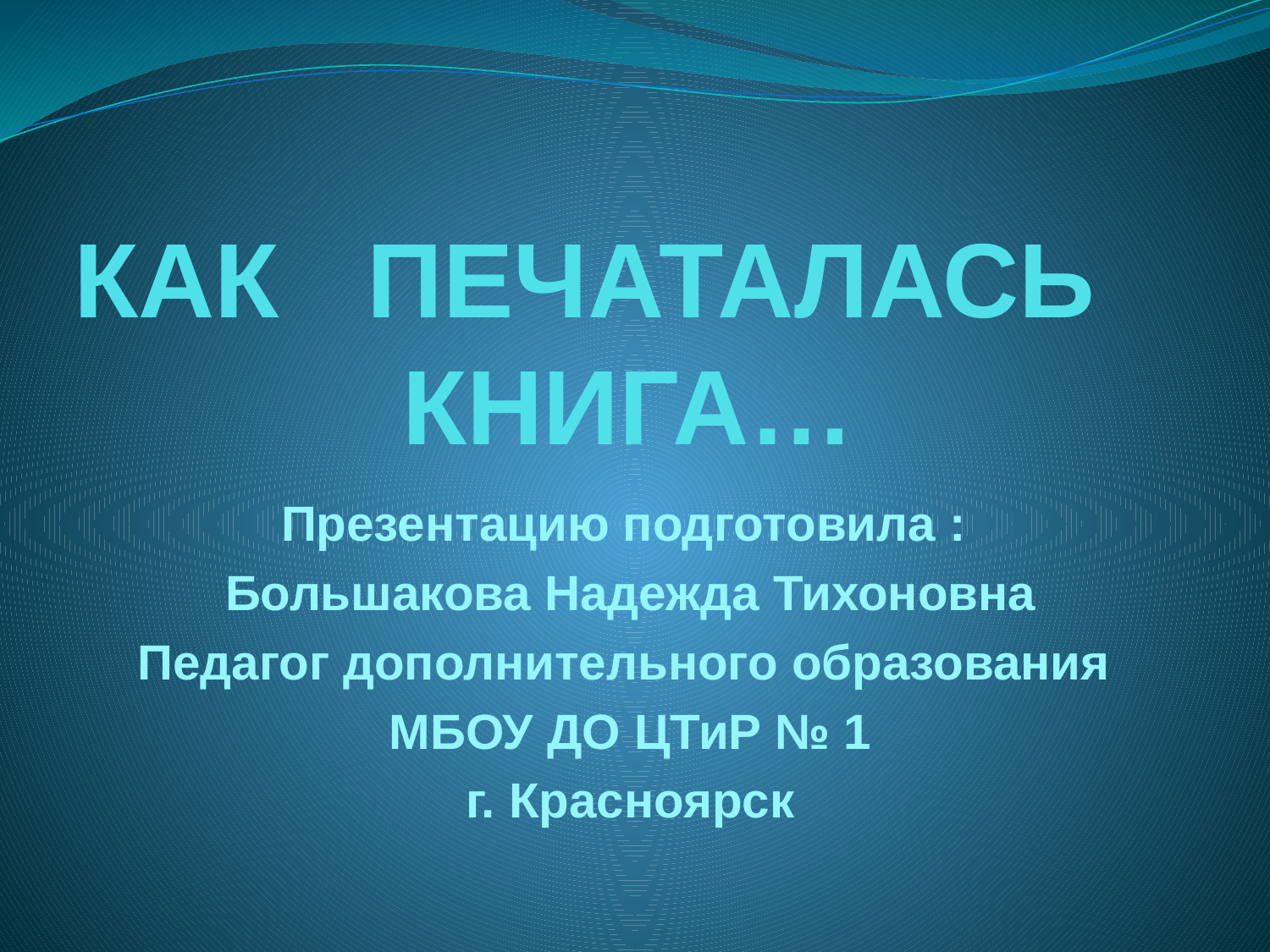

# КАК   ПЕЧАТАЛАСЬ КНИГА…
Презентацию подготовила :
Большакова Надежда Тихоновна
Педагог дополнительного образования
МБОУ ДО ЦТиР № 1
г. Красноярск